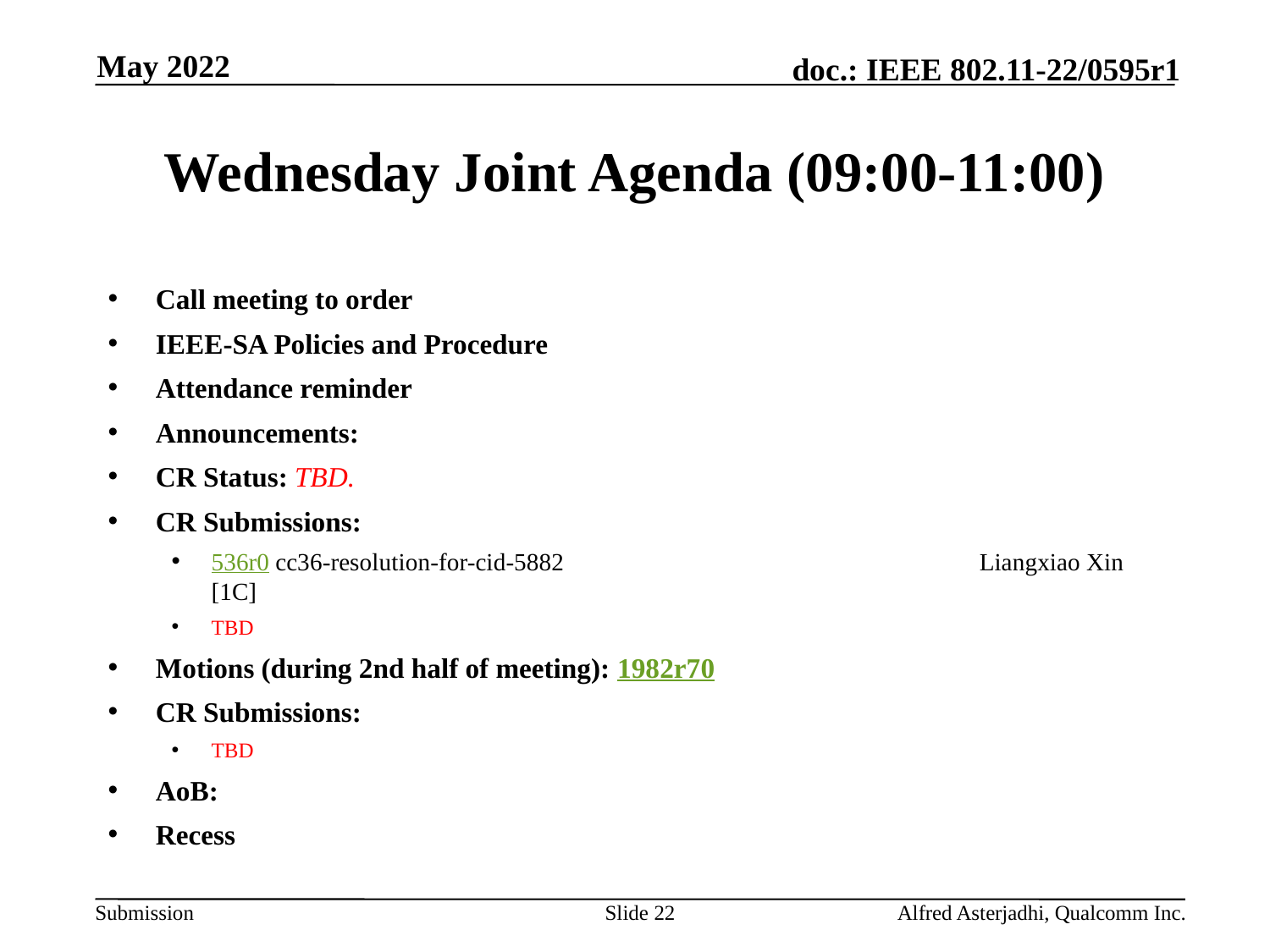

May 2022
# Wednesday Joint Agenda (09:00-11:00)
Call meeting to order
IEEE-SA Policies and Procedure
Attendance reminder
Announcements:
CR Status: TBD.
CR Submissions:
536r0 cc36-resolution-for-cid-5882				 Liangxiao Xin [1C]
TBD
Motions (during 2nd half of meeting): 1982r70
CR Submissions:
TBD
AoB:
Recess

Slide 22
Alfred Asterjadhi, Qualcomm Inc.